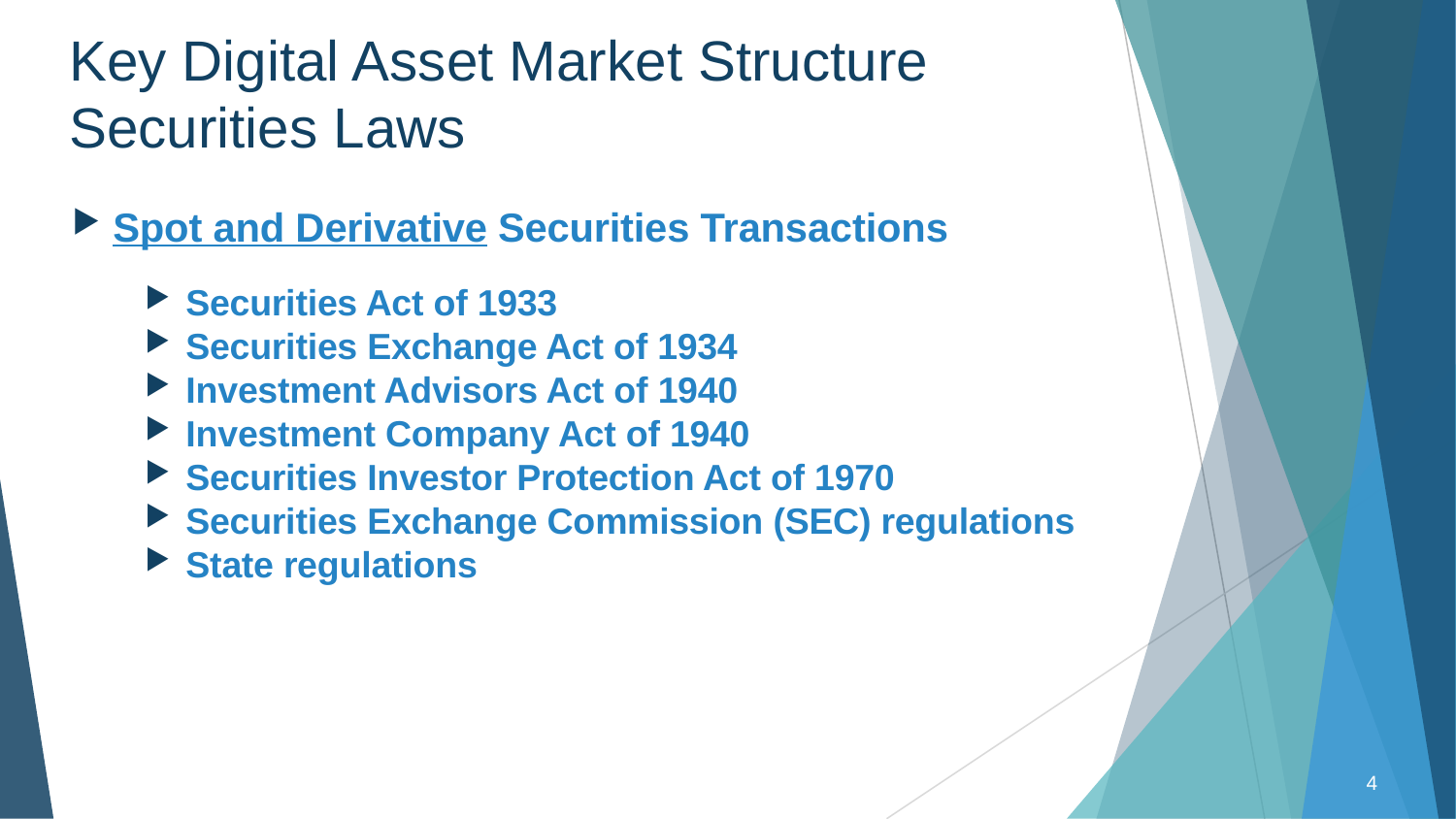

# Key Digital Asset Market Structure Securities Laws
Spot and Derivative Securities Transactions

Securities Act of 1933
Securities Exchange Act of 1934
Investment Advisors Act of 1940
Investment Company Act of 1940
Securities Investor Protection Act of 1970
Securities Exchange Commission (SEC) regulations
State regulations
4